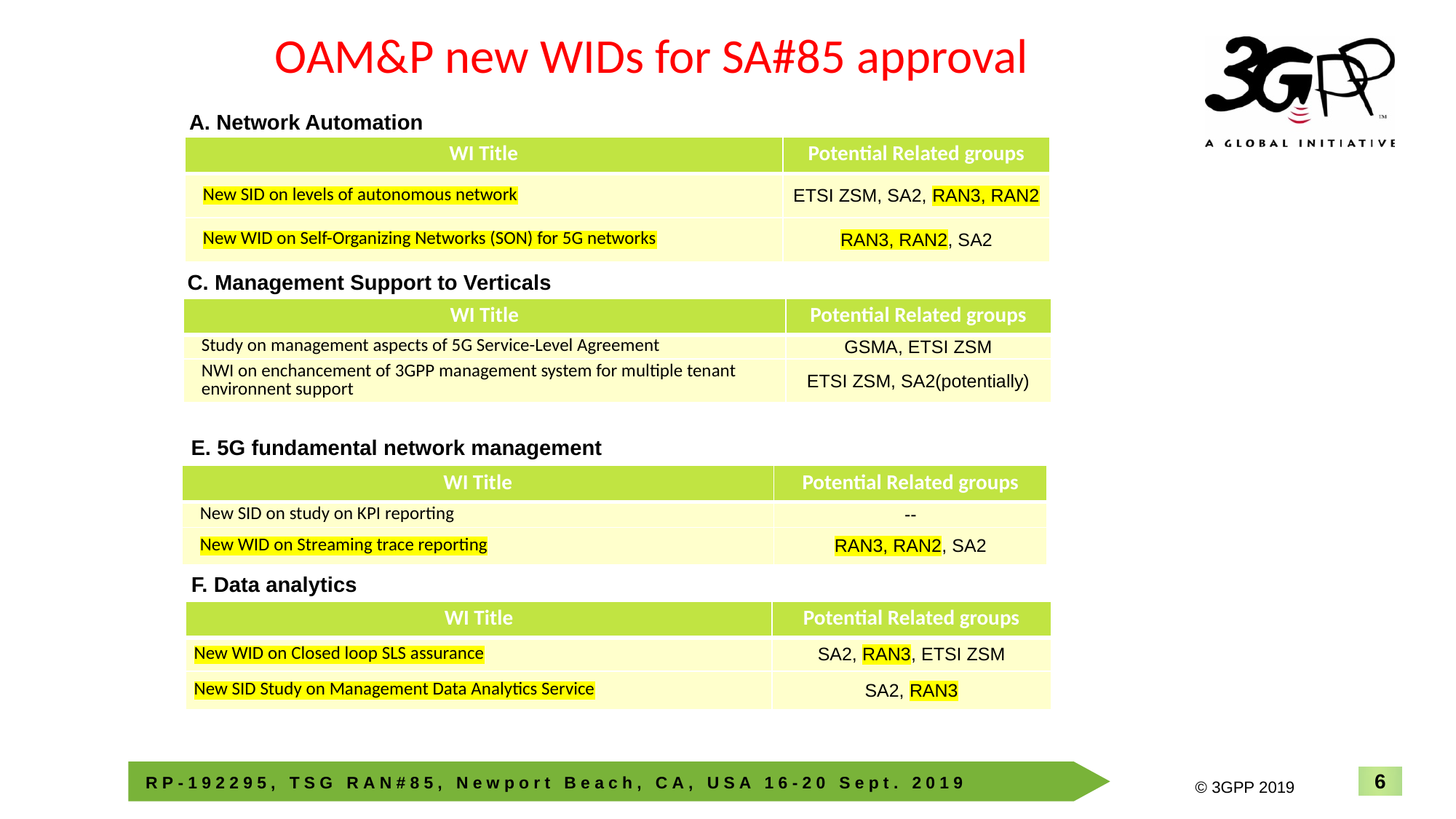

OAM&P new WIDs for SA#85 approval
A. Network Automation
| WI Title | Potential Related groups |
| --- | --- |
| New SID on levels of autonomous network | ETSI ZSM, SA2, RAN3, RAN2 |
| New WID on Self-Organizing Networks (SON) for 5G networks | RAN3, RAN2, SA2 |
C. Management Support to Verticals
| WI Title | Potential Related groups |
| --- | --- |
| Study on management aspects of 5G Service-Level Agreement | GSMA, ETSI ZSM |
| NWI on enchancement of 3GPP management system for multiple tenant environnent support | ETSI ZSM, SA2(potentially) |
E. 5G fundamental network management
| WI Title | Potential Related groups |
| --- | --- |
| New SID on study on KPI reporting | -- |
| New WID on Streaming trace reporting | RAN3, RAN2, SA2 |
F. Data analytics
| WI Title | Potential Related groups |
| --- | --- |
| New WID on Closed loop SLS assurance | SA2, RAN3, ETSI ZSM |
| New SID Study on Management Data Analytics Service | SA2, RAN3 |